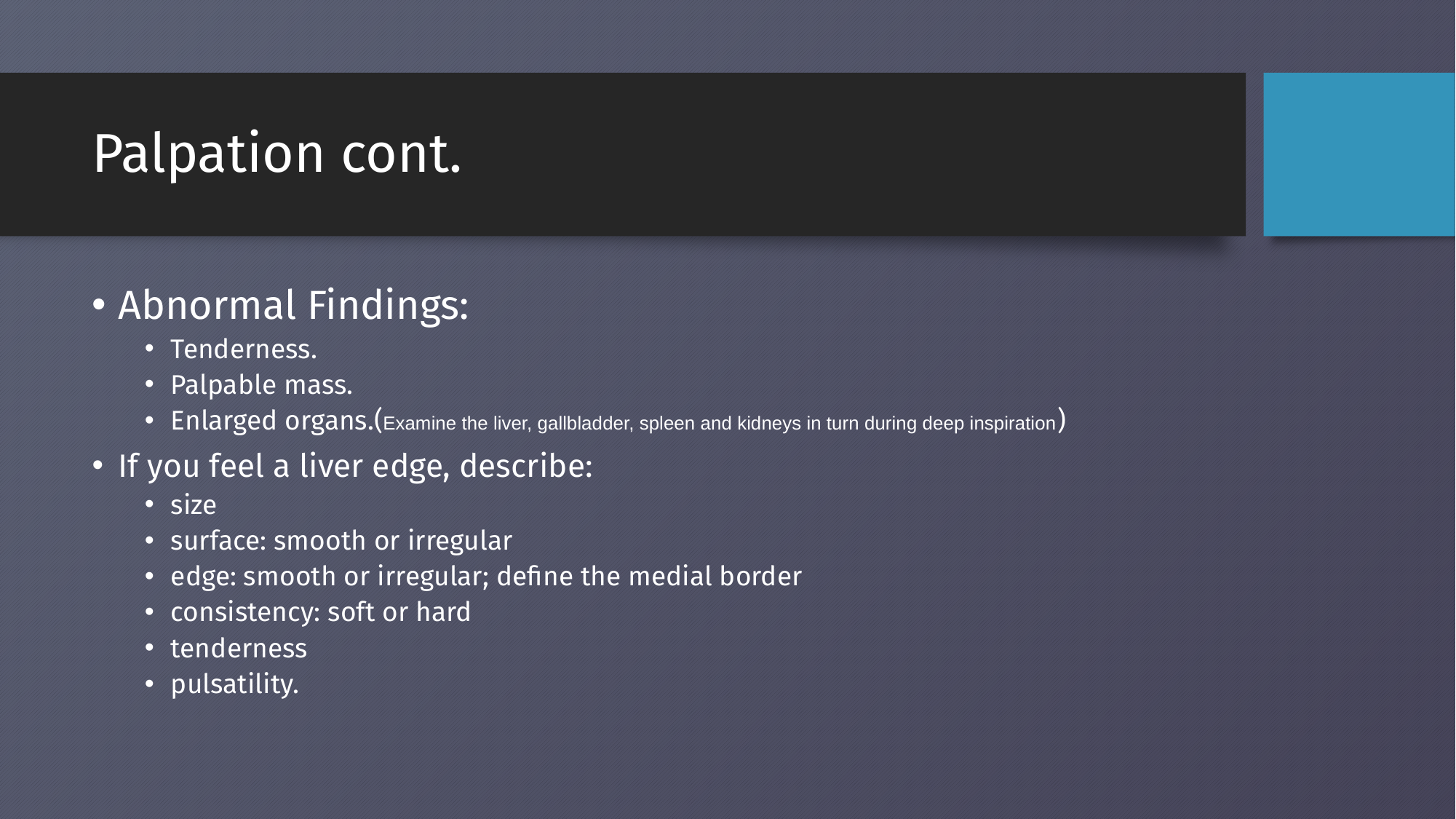

# Palpation cont.
Abnormal Findings:
Tenderness.
Palpable mass.
Enlarged organs.(Examine the liver, gallbladder, spleen and kidneys in turn during deep inspiration)
If you feel a liver edge, describe:
size
surface: smooth or irregular
edge: smooth or irregular; define the medial border
consistency: soft or hard
tenderness
pulsatility.